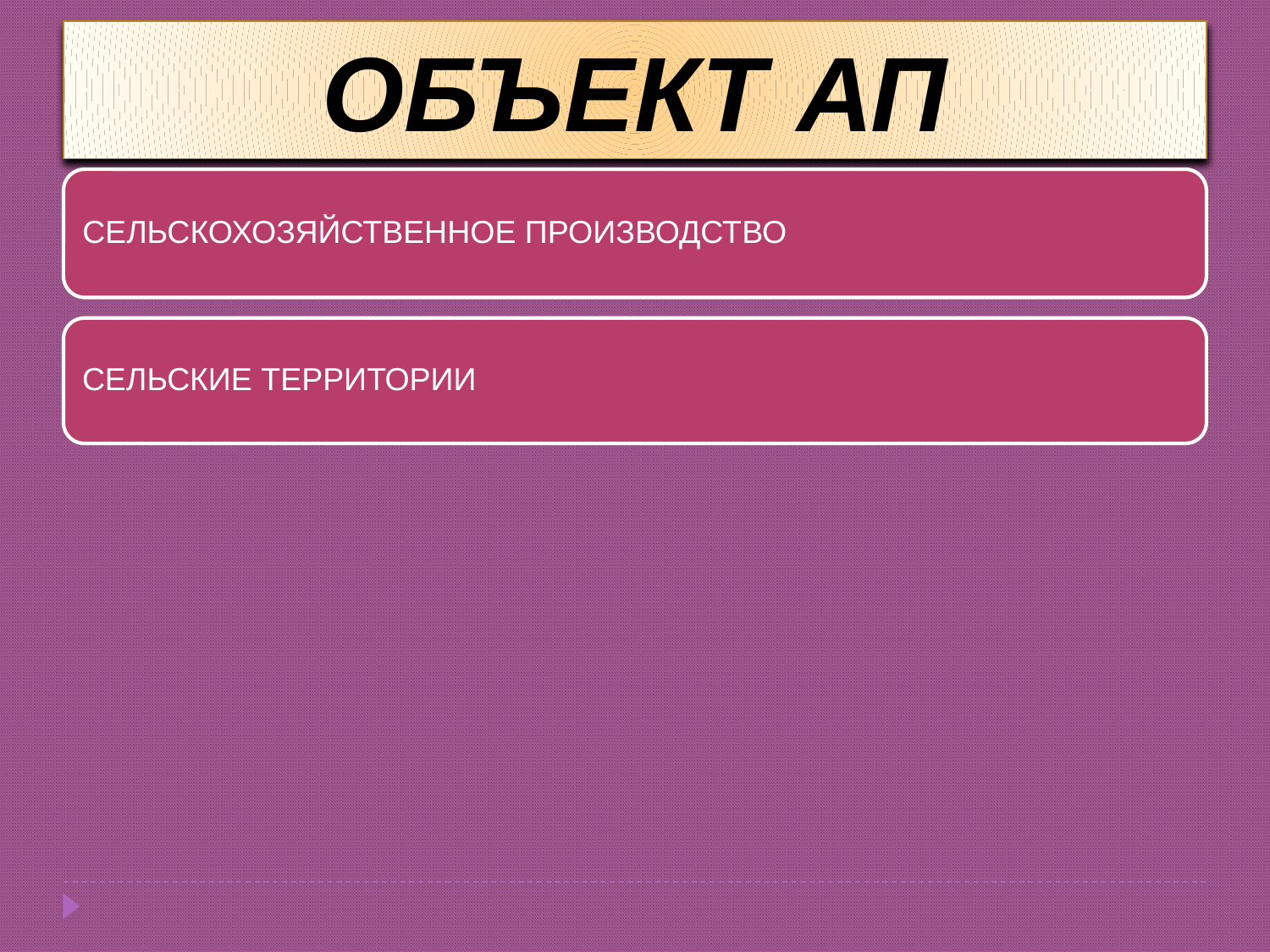

# ОБЪЕКТ АП
СЕЛЬСКОХОЗЯЙСТВЕННОЕ ПРОИЗВОДСТВО
СЕЛЬСКИЕ ТЕРРИТОРИИ